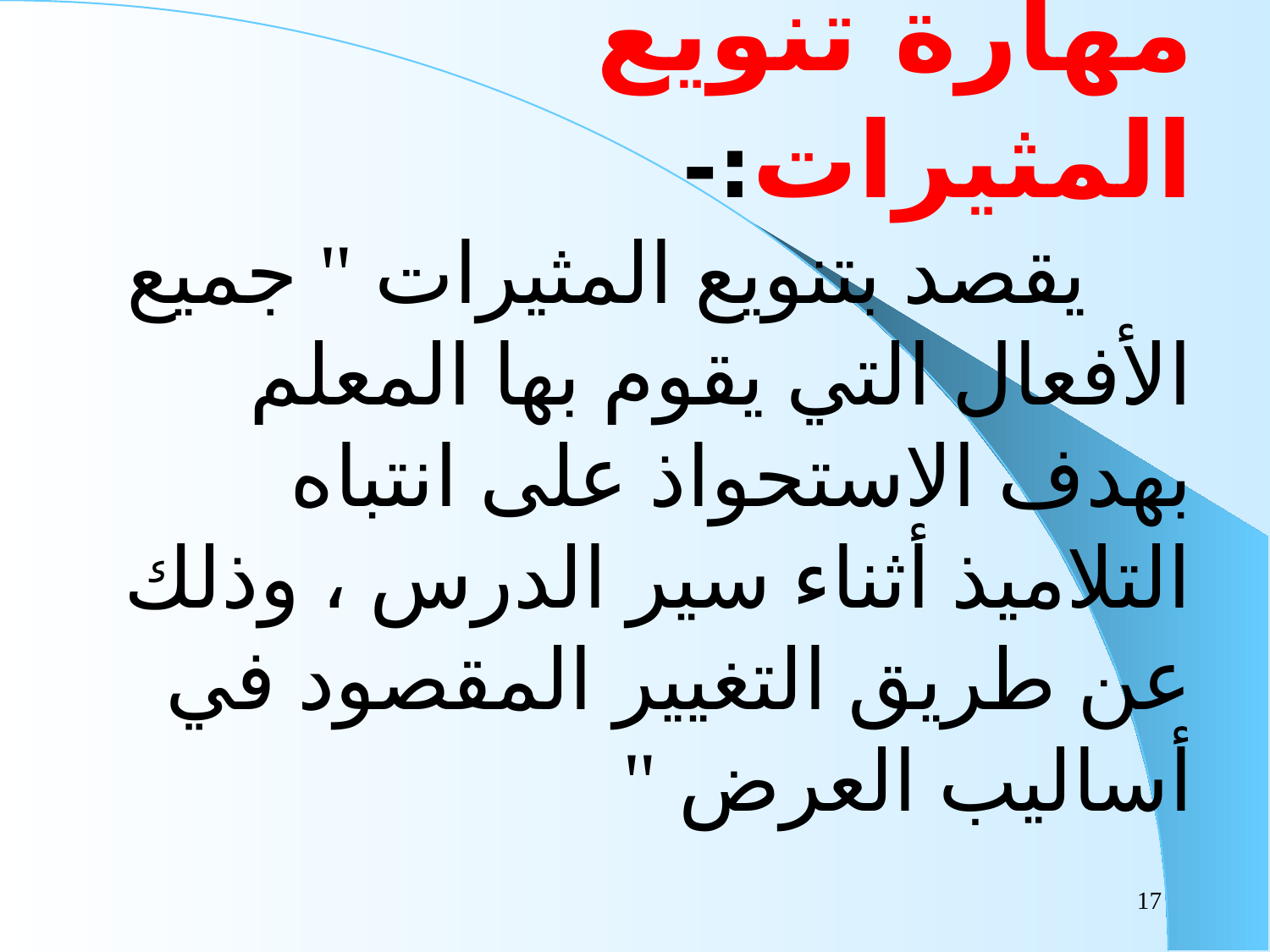

مهارة تنويع المثيرات:-
     يقصد بتنويع المثيرات " جميع الأفعال التي يقوم بها المعلم بهدف الاستحواذ على انتباه التلاميذ أثناء سير الدرس ، وذلك عن طريق التغيير المقصود في أساليب العرض "
17